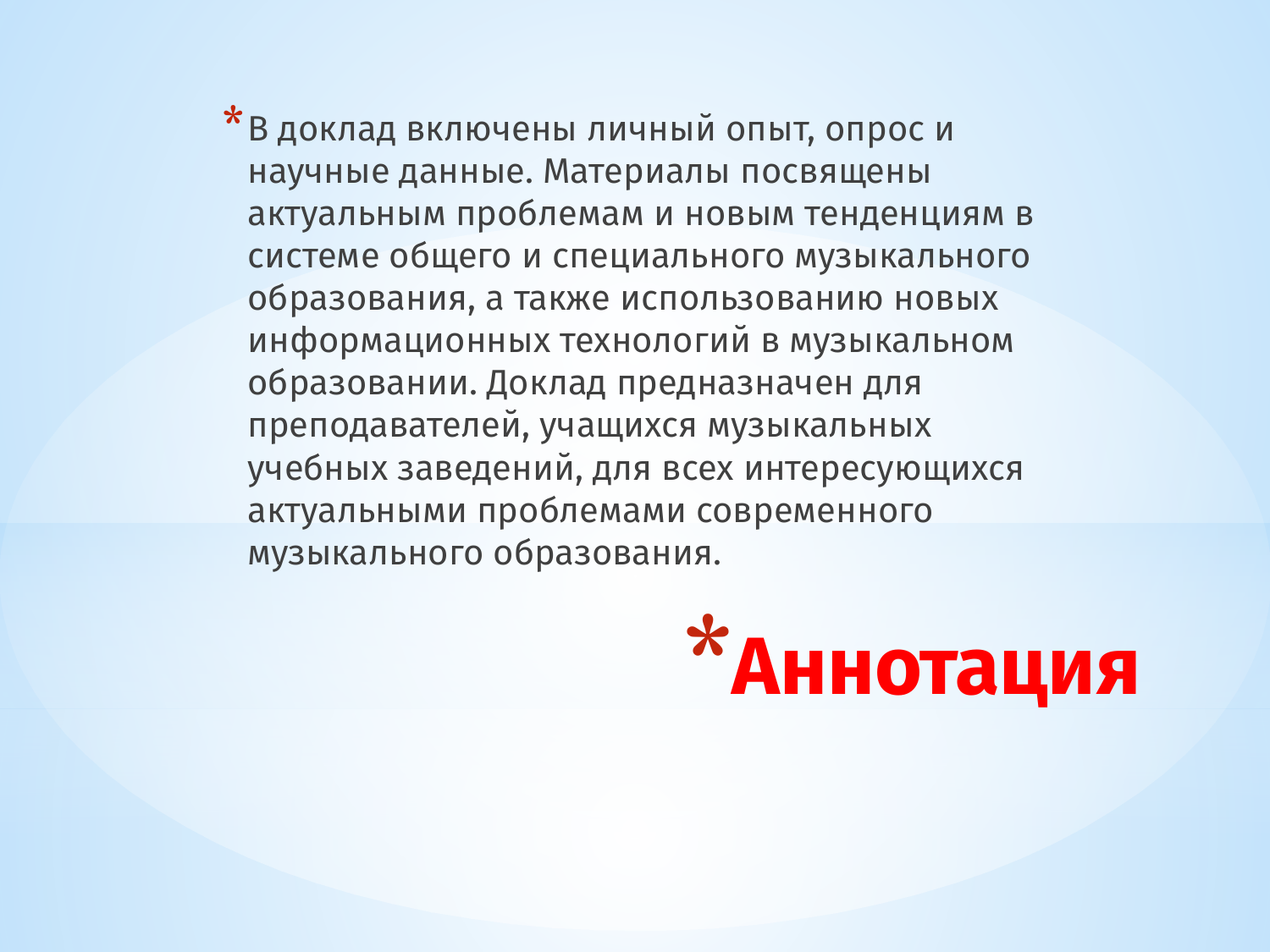

В доклад включены личный опыт, опрос и научные данные. Материалы посвящены актуальным проблемам и новым тенденциям в системе общего и специального музыкального образования, а также использованию новых информационных технологий в музыкальном образовании. Доклад предназначен для преподавателей, учащихся музыкальных учебных заведений, для всех интересующихся актуальными проблемами современного музыкального образования.

# Аннотация